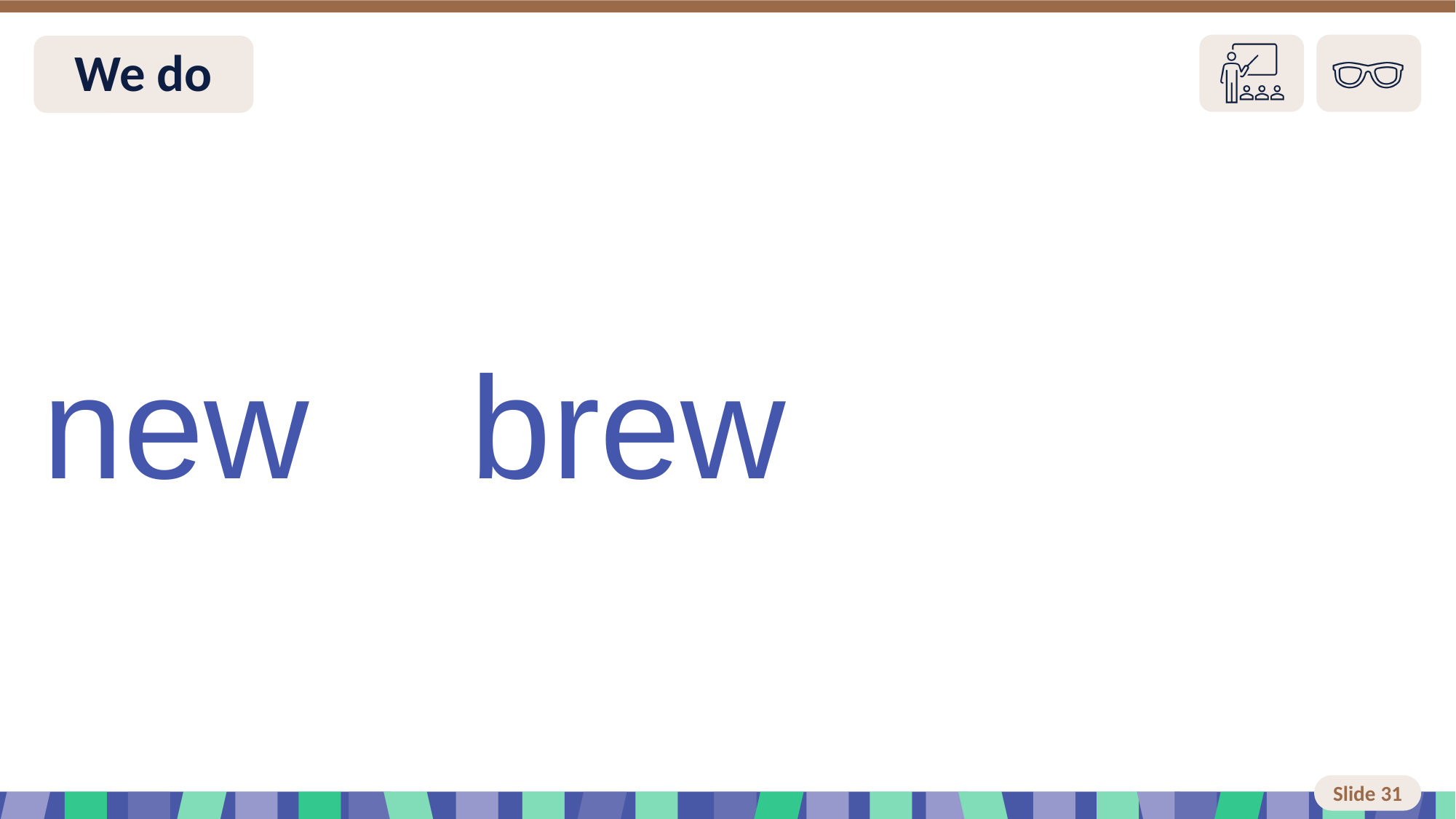

# Slide 31 We do
new    brew